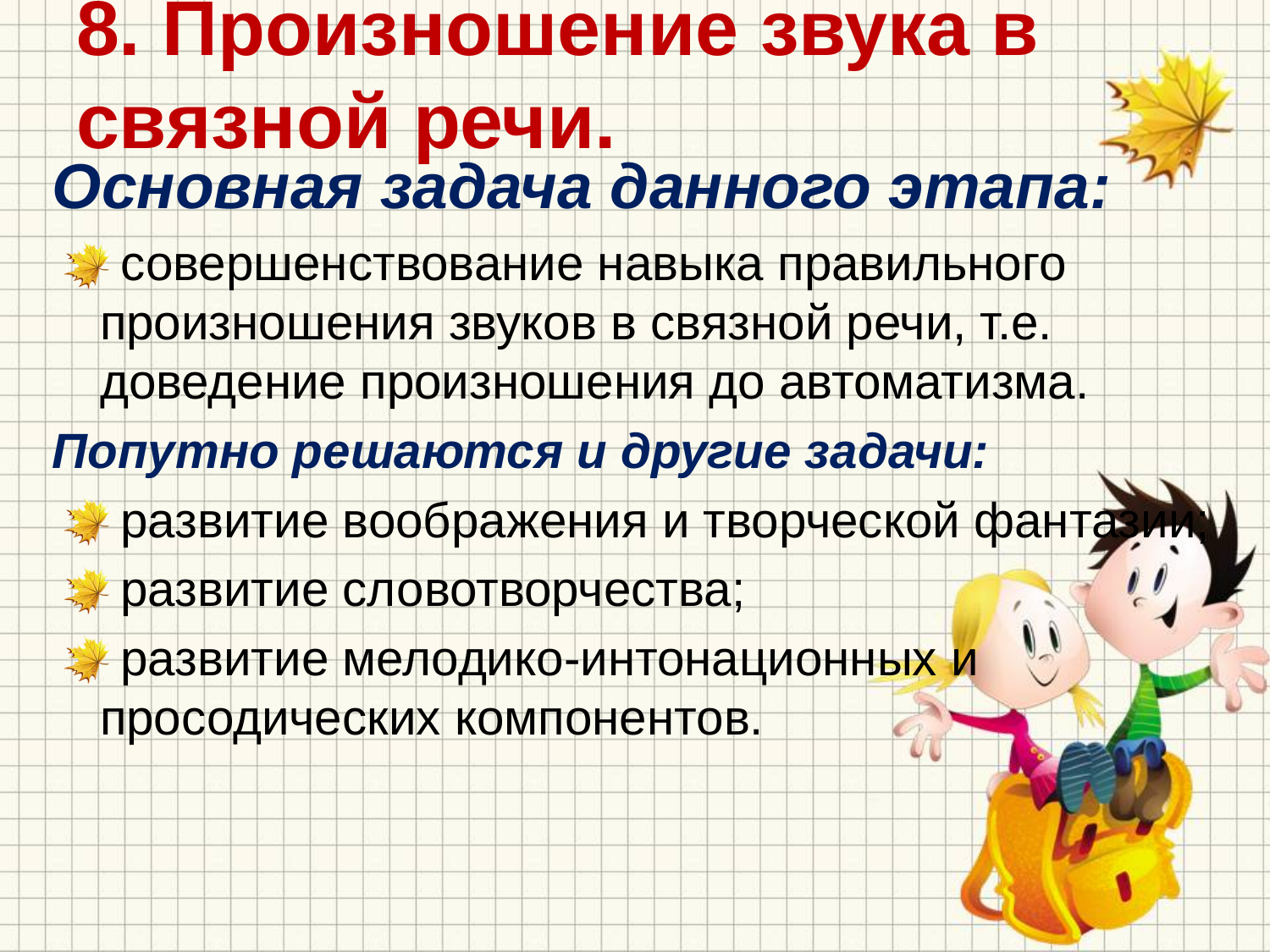

# 8. Произношение звука в связной речи.
Основная задача данного этапа:
совершенствование навыка правильного произношения звуков в связной речи, т.е. доведение произношения до автоматизма.
Попутно решаются и другие задачи:
развитие воображения и творческой фантазии;
развитие словотворчества;
развитие мелодико-интонационных и просодических компонентов.